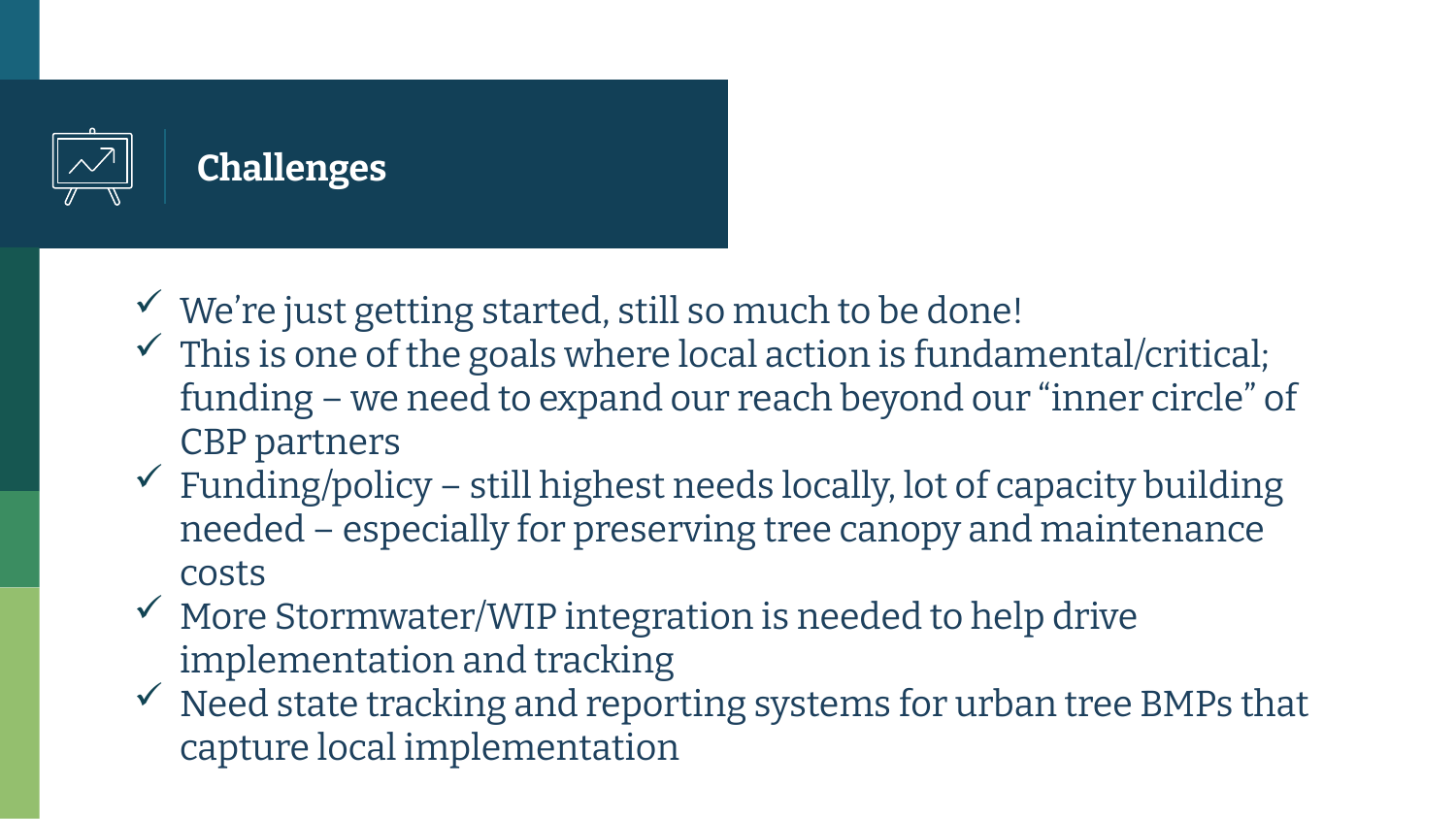

# Challenges

We’re just getting started, still so much to be done!
This is one of the goals where local action is fundamental/critical; funding – we need to expand our reach beyond our “inner circle” of CBP partners
Funding/policy – still highest needs locally, lot of capacity building needed – especially for preserving tree canopy and maintenance costs
More Stormwater/WIP integration is needed to help drive implementation and tracking
Need state tracking and reporting systems for urban tree BMPs that capture local implementation